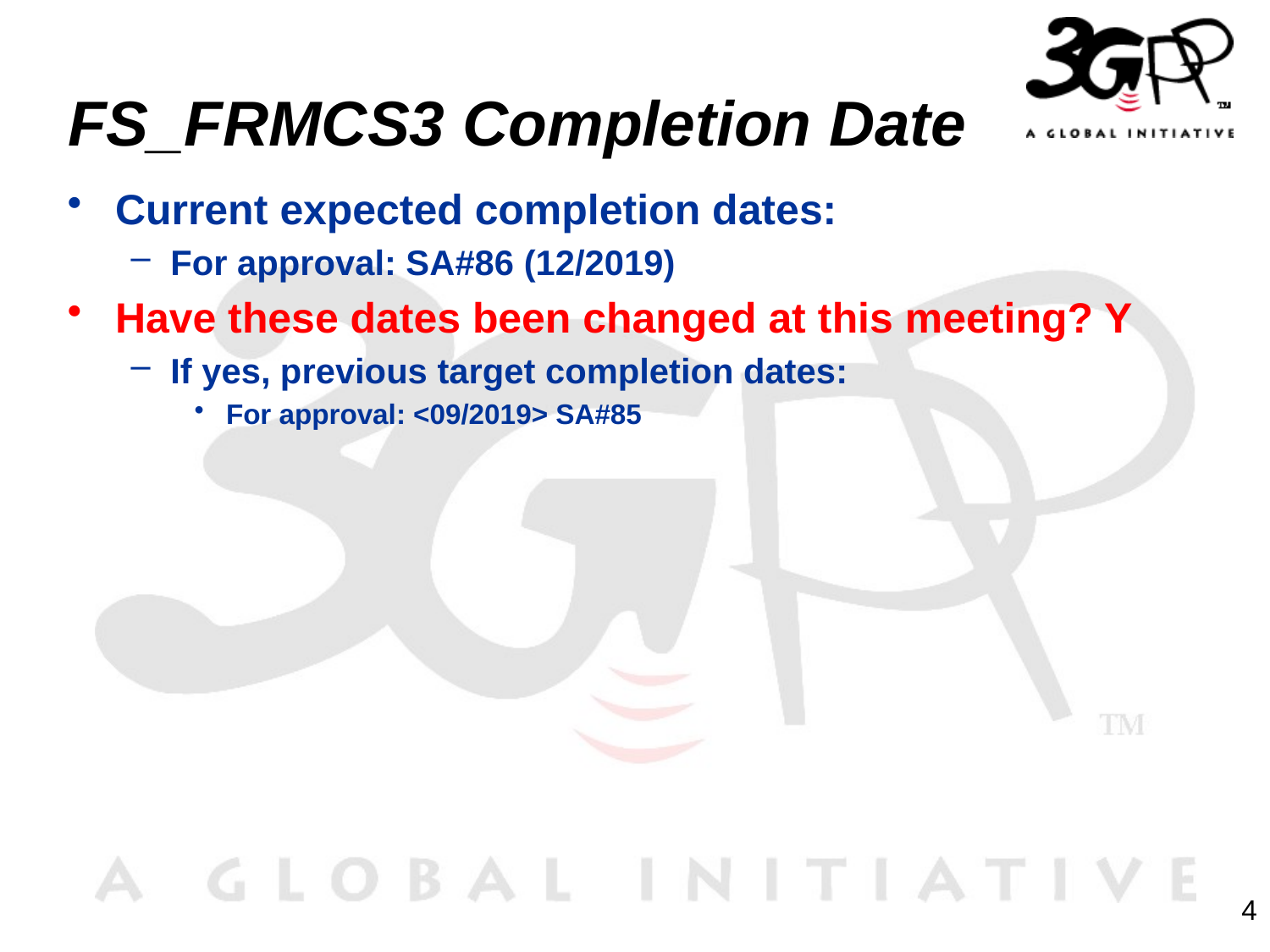

# FS_FRMCS3 Completion Date
Current expected completion dates:
For approval: SA#86 (12/2019)
Have these dates been changed at this meeting? Y
If yes, previous target completion dates:
For approval: <09/2019> SA#85

4